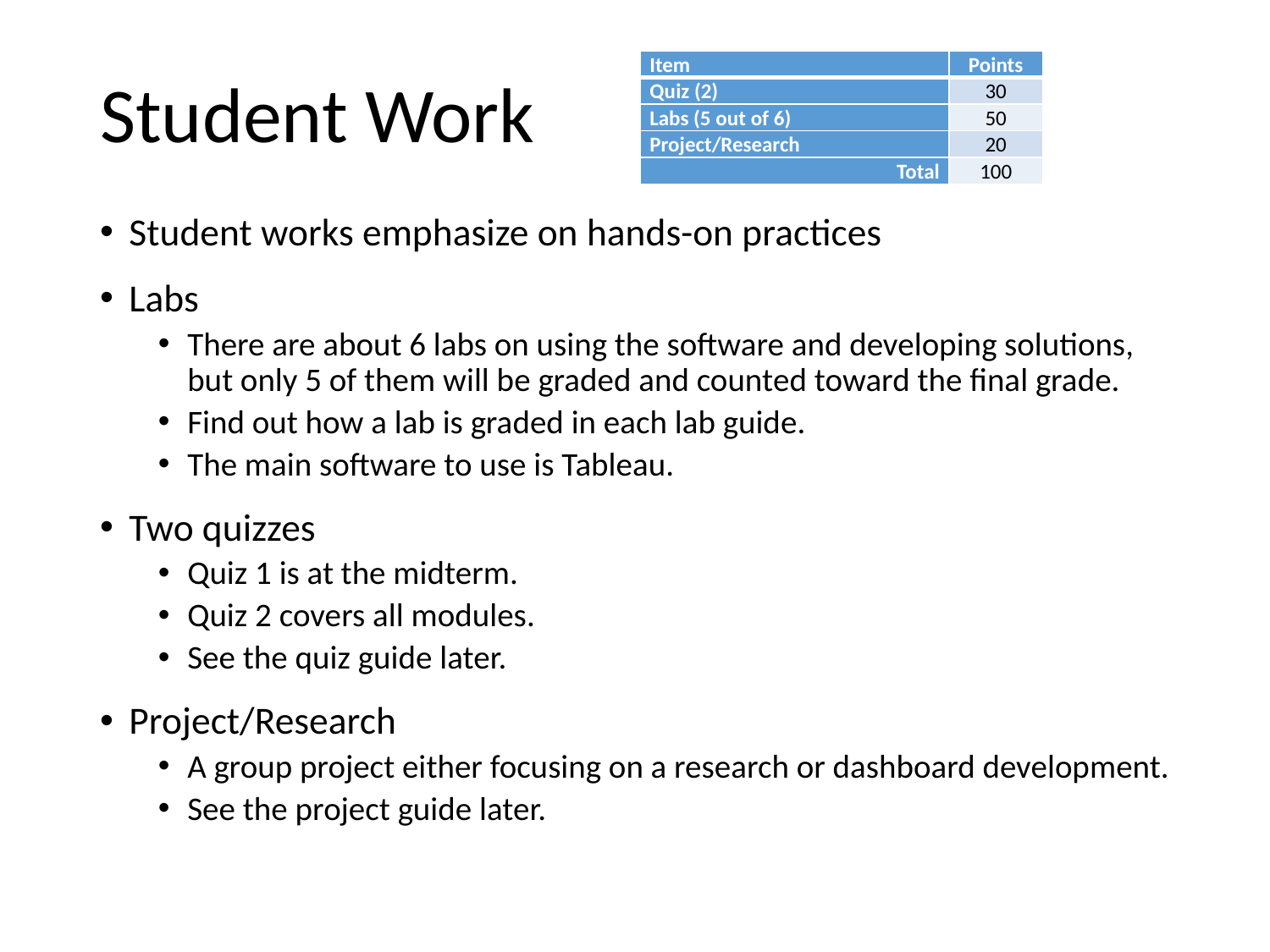

# Student Work
| Item | Points |
| --- | --- |
| Quiz (2) | 30 |
| Labs (5 out of 6) | 50 |
| Project/Research | 20 |
| Total | 100 |
Student works emphasize on hands-on practices
Labs
There are about 6 labs on using the software and developing solutions, but only 5 of them will be graded and counted toward the final grade.
Find out how a lab is graded in each lab guide.
The main software to use is Tableau.
Two quizzes
Quiz 1 is at the midterm.
Quiz 2 covers all modules.
See the quiz guide later.
Project/Research
A group project either focusing on a research or dashboard development.
See the project guide later.